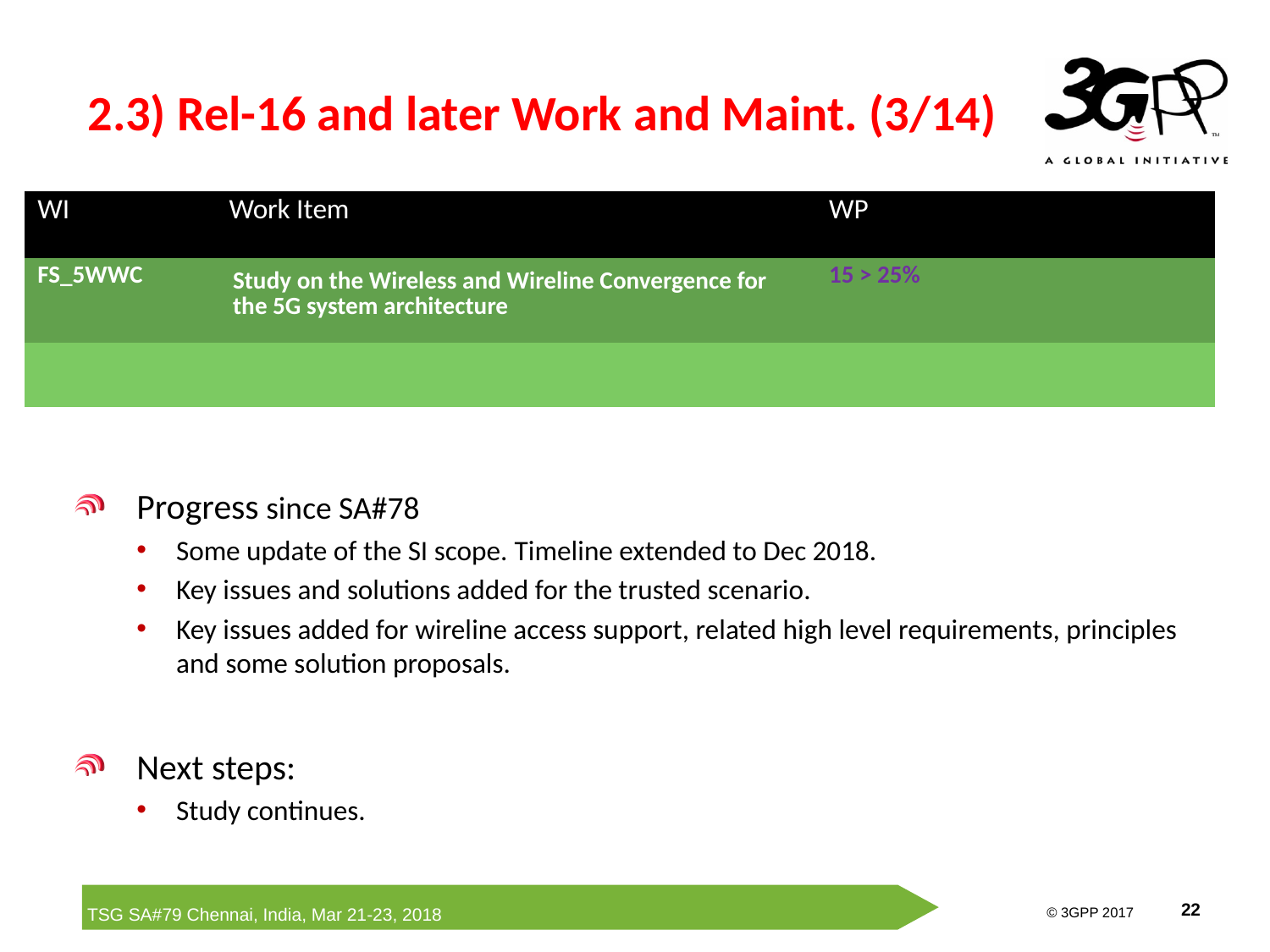

# 2.3) Rel-16 and later Work and Maint. (3/14)
| WI | Work Item | WP |  |  |
| --- | --- | --- | --- | --- |
| FS\_5WWC | Study on the Wireless and Wireline Convergence for the 5G system architecture | 15 > 25% |  |  |
|  |  |  |  |  |
Progress since SA#78
Some update of the SI scope. Timeline extended to Dec 2018.
Key issues and solutions added for the trusted scenario.
Key issues added for wireline access support, related high level requirements, principles and some solution proposals.

Next steps:
Study continues.